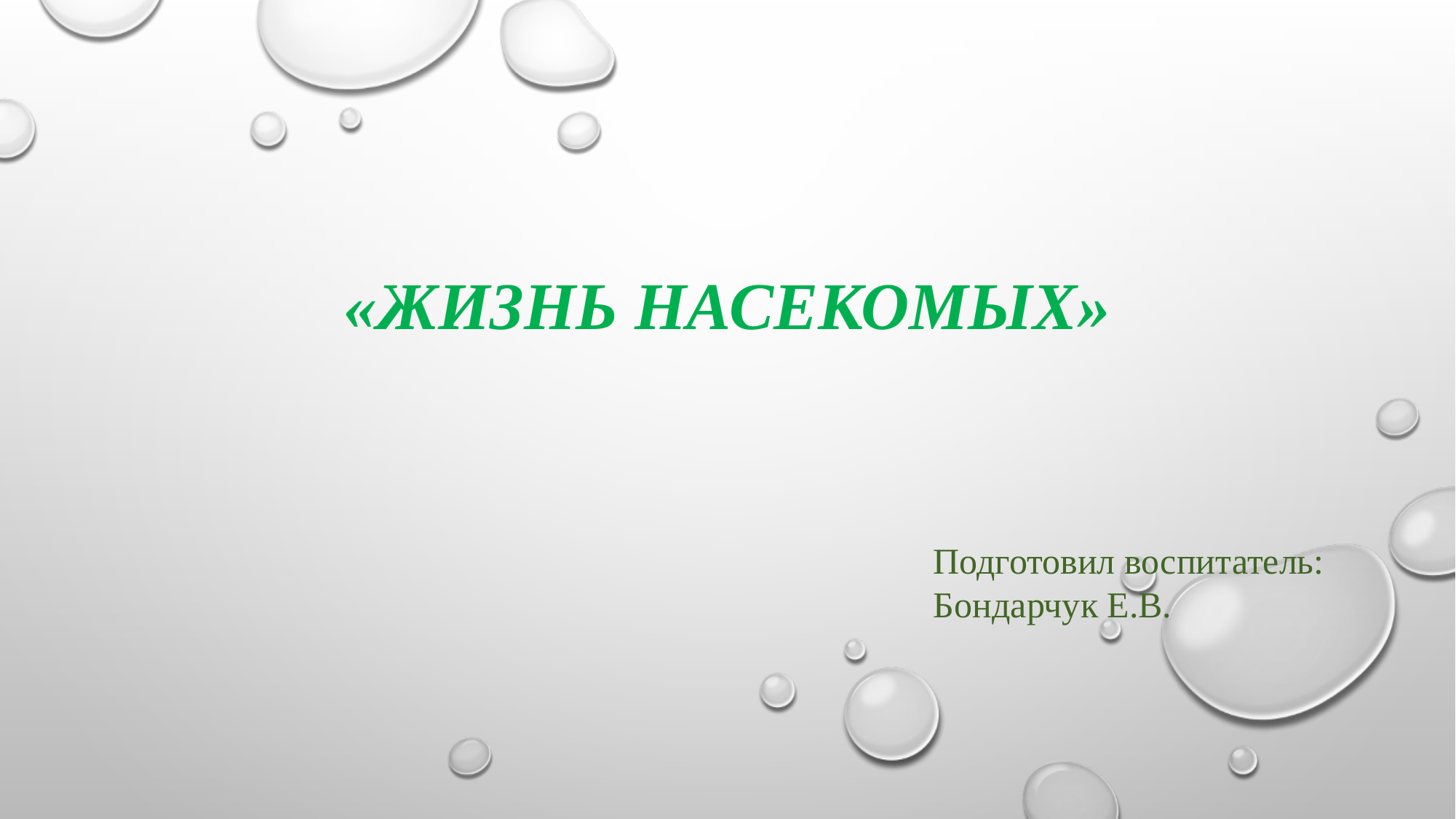

# «Жизнь насекомых»
Подготовил воспитатель: Бондарчук Е.В.